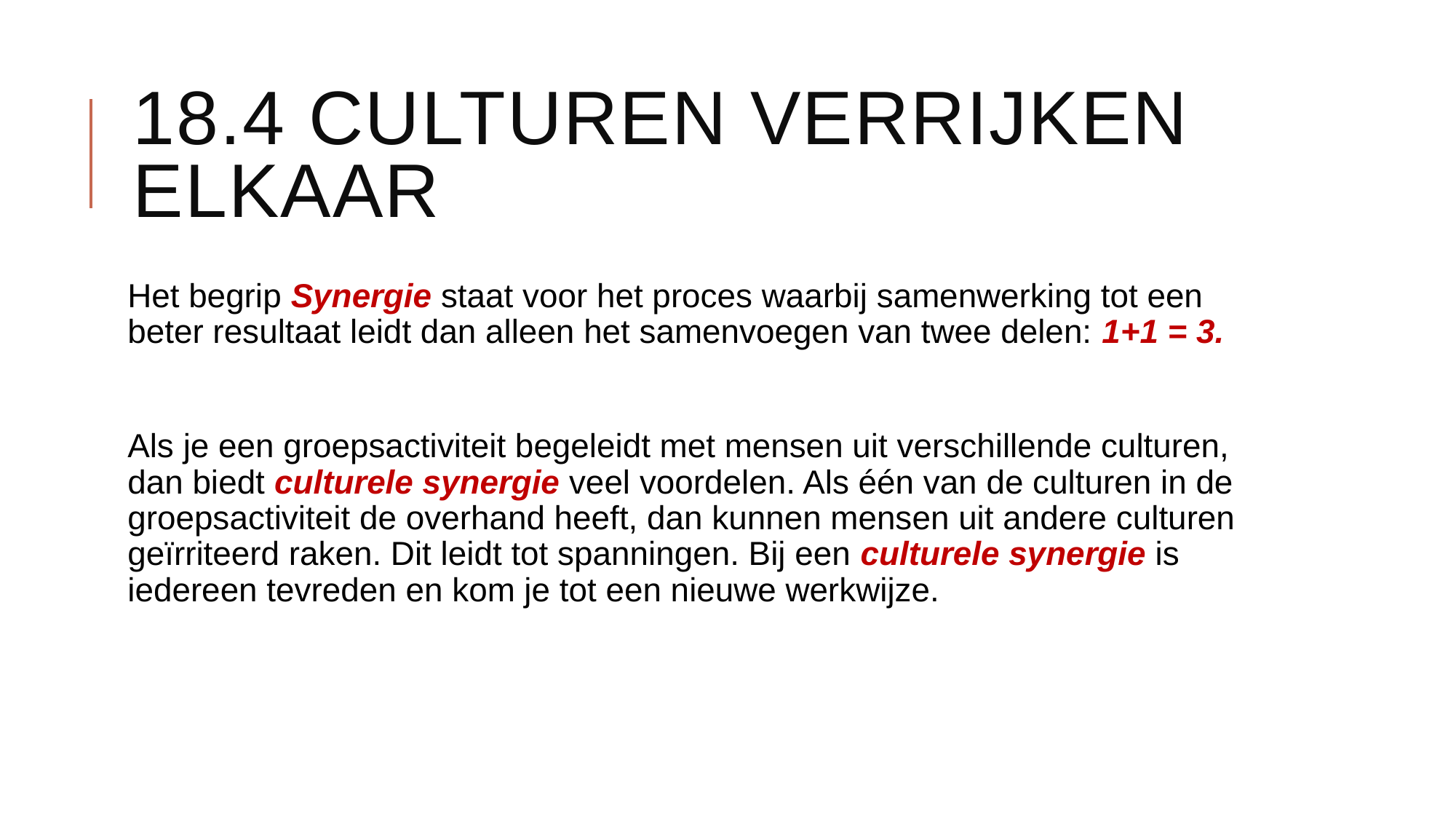

# 18.4 Culturen verrijken elkaar
Het begrip Synergie staat voor het proces waarbij samenwerking tot een beter resultaat leidt dan alleen het samenvoegen van twee delen: 1+1 = 3.

Als je een groepsactiviteit begeleidt met mensen uit verschillende culturen, dan biedt culturele synergie veel voordelen. Als één van de culturen in de groepsactiviteit de overhand heeft, dan kunnen mensen uit andere culturen geïrriteerd raken. Dit leidt tot spanningen. Bij een culturele synergie is iedereen tevreden en kom je tot een nieuwe werkwijze.